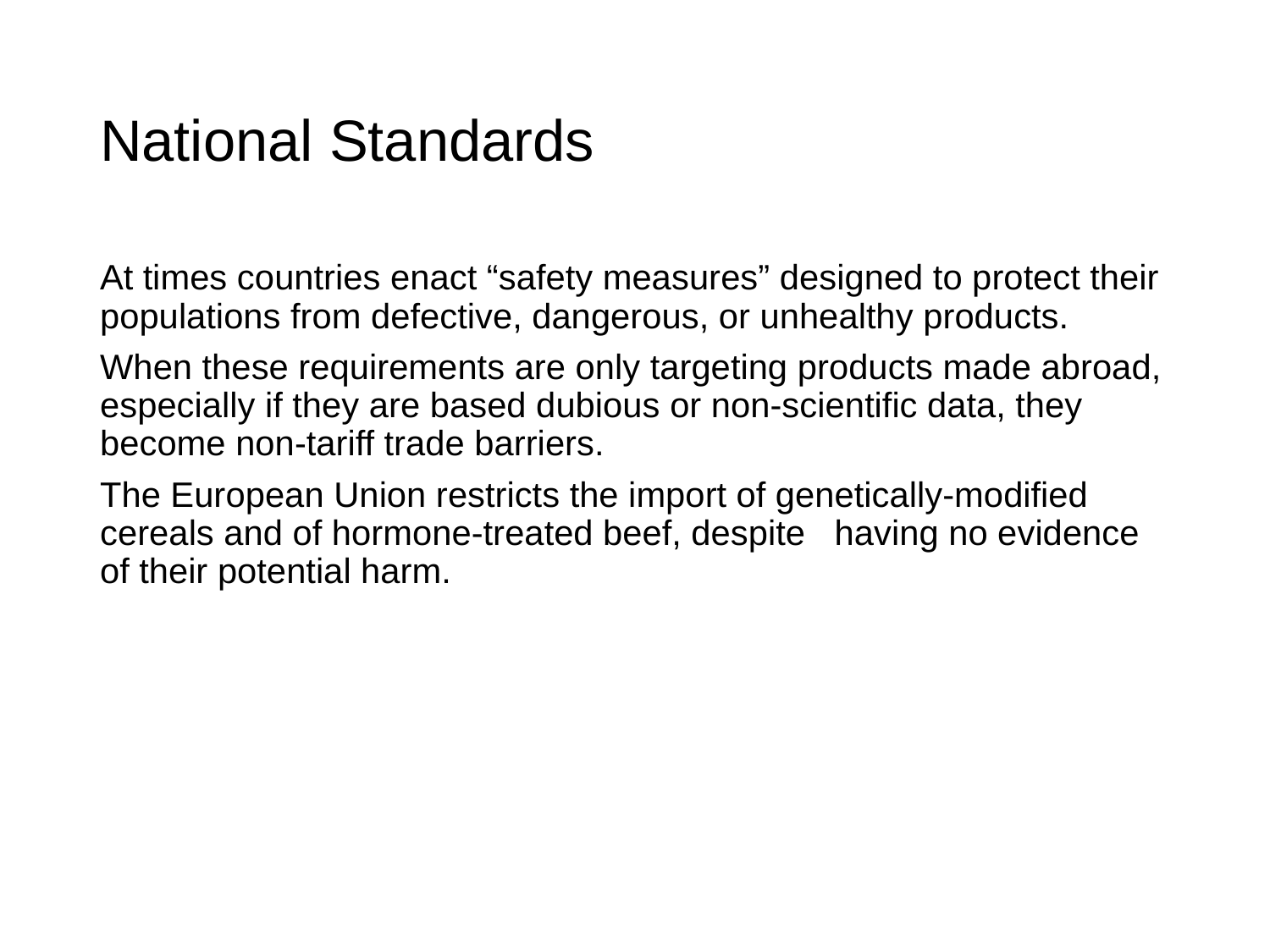

# National Standards
At times countries enact “safety measures” designed to protect their populations from defective, dangerous, or unhealthy products.
When these requirements are only targeting products made abroad, especially if they are based dubious or non-scientific data, they become non-tariff trade barriers.
The European Union restricts the import of genetically-modified cereals and of hormone-treated beef, despite   having no evidence of their potential harm.